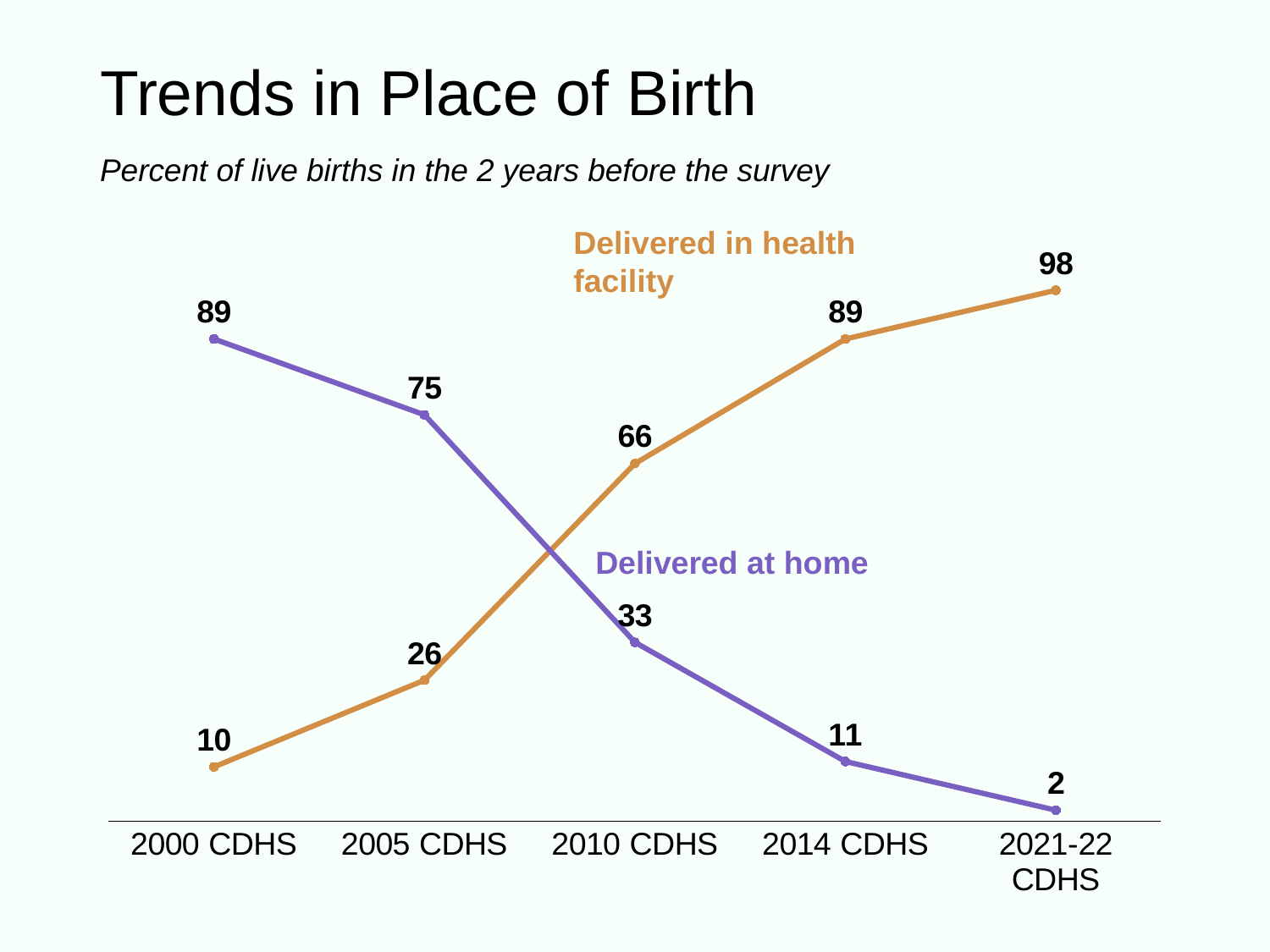

# Trends in Place of Birth
Percent of live births in the 2 years before the survey
Delivered in health facility

### Chart

| Category | Health facility | At home |
|---|---|---|
| 2000 CDHS | 10.0 | 89.0 |
| 2005 CDHS | 26.0 | 75.0 |
| 2010 CDHS | 66.0 | 33.0 |
| 2014 CDHS | 89.0 | 11.0 |
| 2021-22 CDHS | 98.0 | 2.0 |
Delivered at home